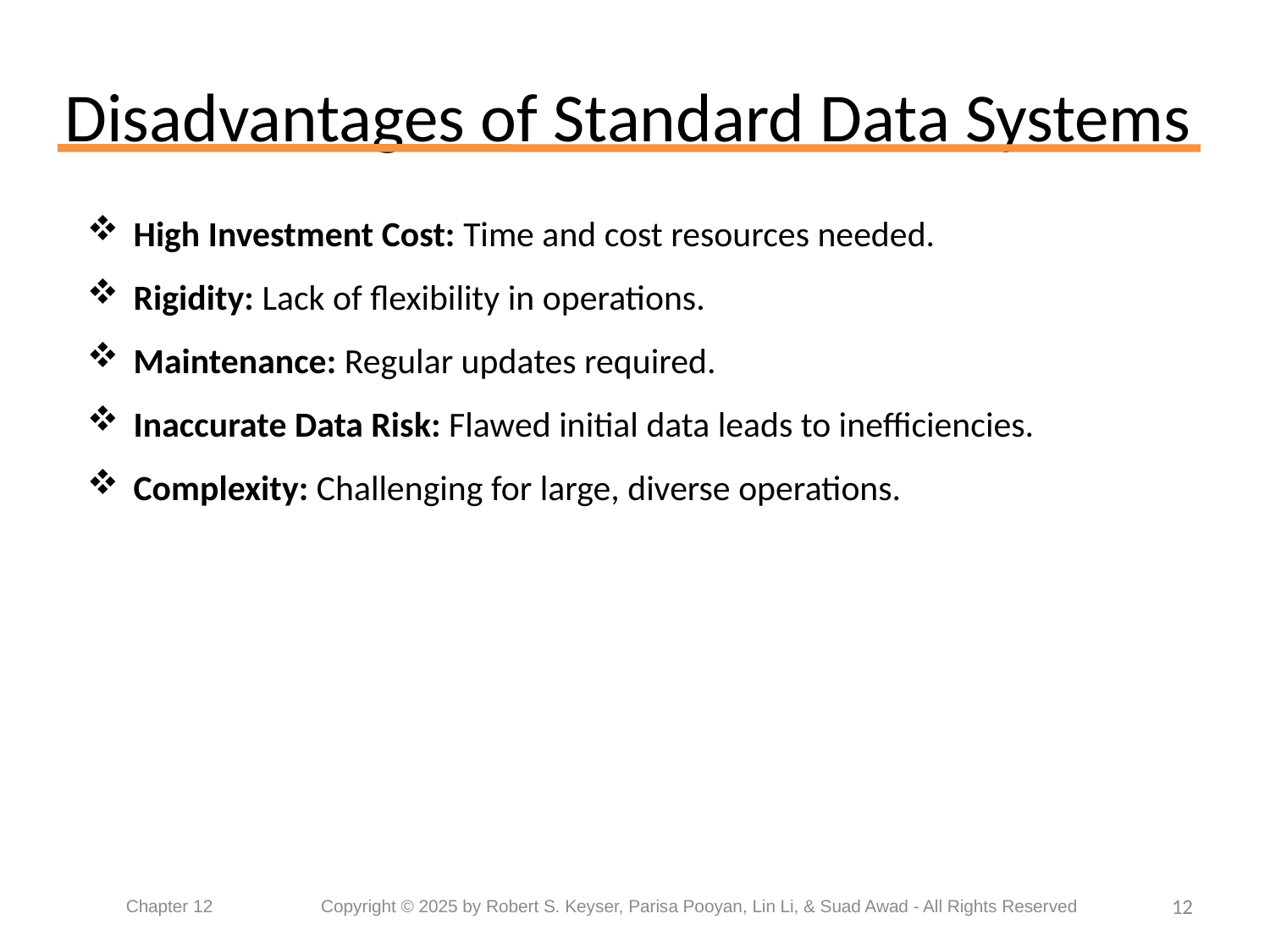

# Disadvantages of Standard Data Systems

High Investment Cost: Time and cost resources needed.
Rigidity: Lack of flexibility in operations.
Maintenance: Regular updates required.
Inaccurate Data Risk: Flawed initial data leads to inefficiencies.
Complexity: Challenging for large, diverse operations.
12
Chapter 12	              Copyright © 2025 by Robert S. Keyser, Parisa Pooyan, Lin Li, & Suad Awad - All Rights Reserved